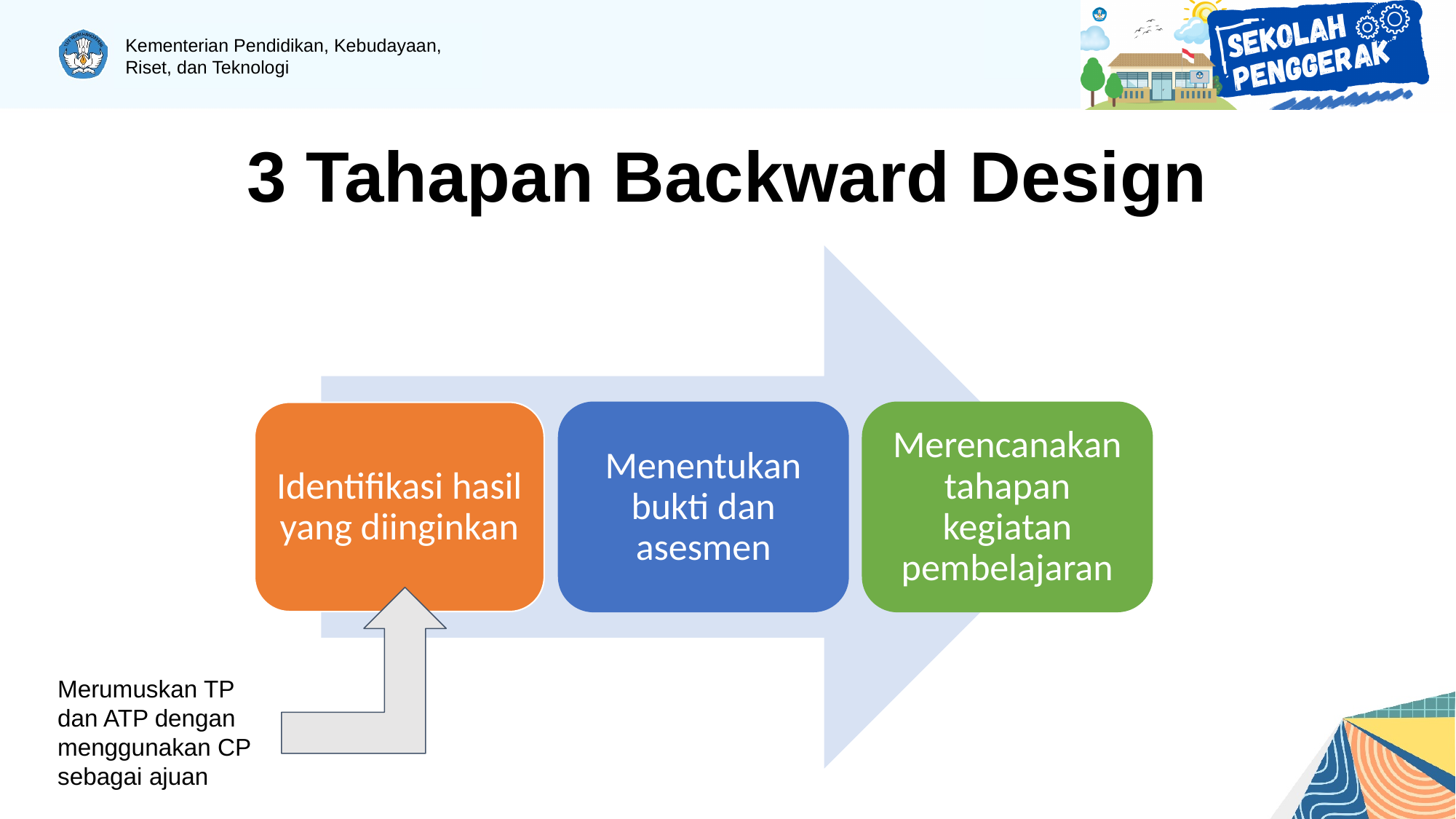

# 3 Tahapan Backward Design

Identifikasi hasil yang diinginkan
Menentukan bukti dan asesmen
Merencanakan tahapan kegiatan pembelajaran

Merumuskan TP dan ATP dengan menggunakan CP sebagai ajuan